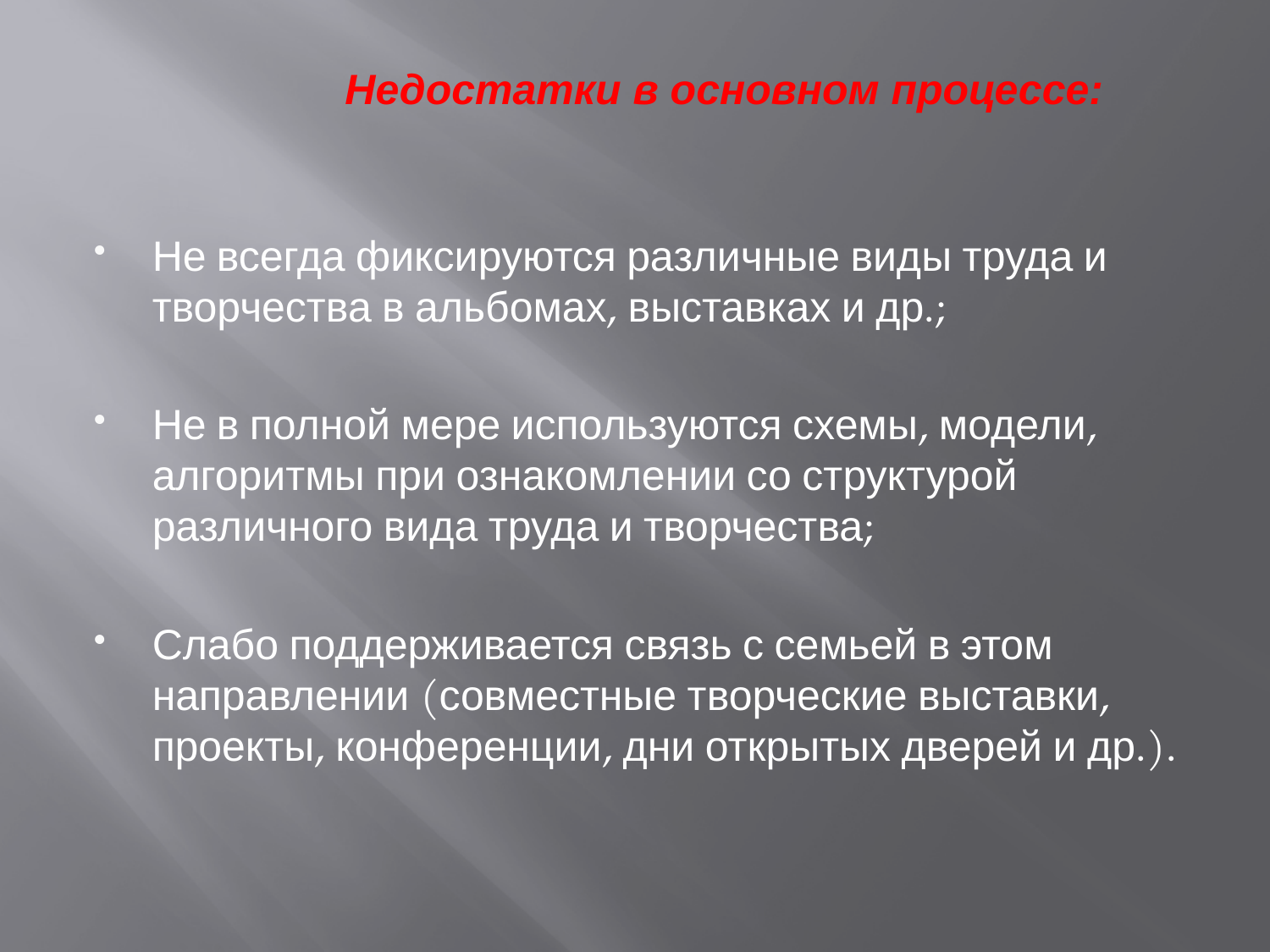

# Недостатки в основном процессе:
Не всегда фиксируются различные виды труда и творчества в альбомах, выставках и др.;

Не в полной мере используются схемы, модели, алгоритмы при ознакомлении со структурой различного вида труда и творчества;

Слабо поддерживается связь с семьей в этом направлении (совместные творческие выставки, проекты, конференции, дни открытых дверей и др.).